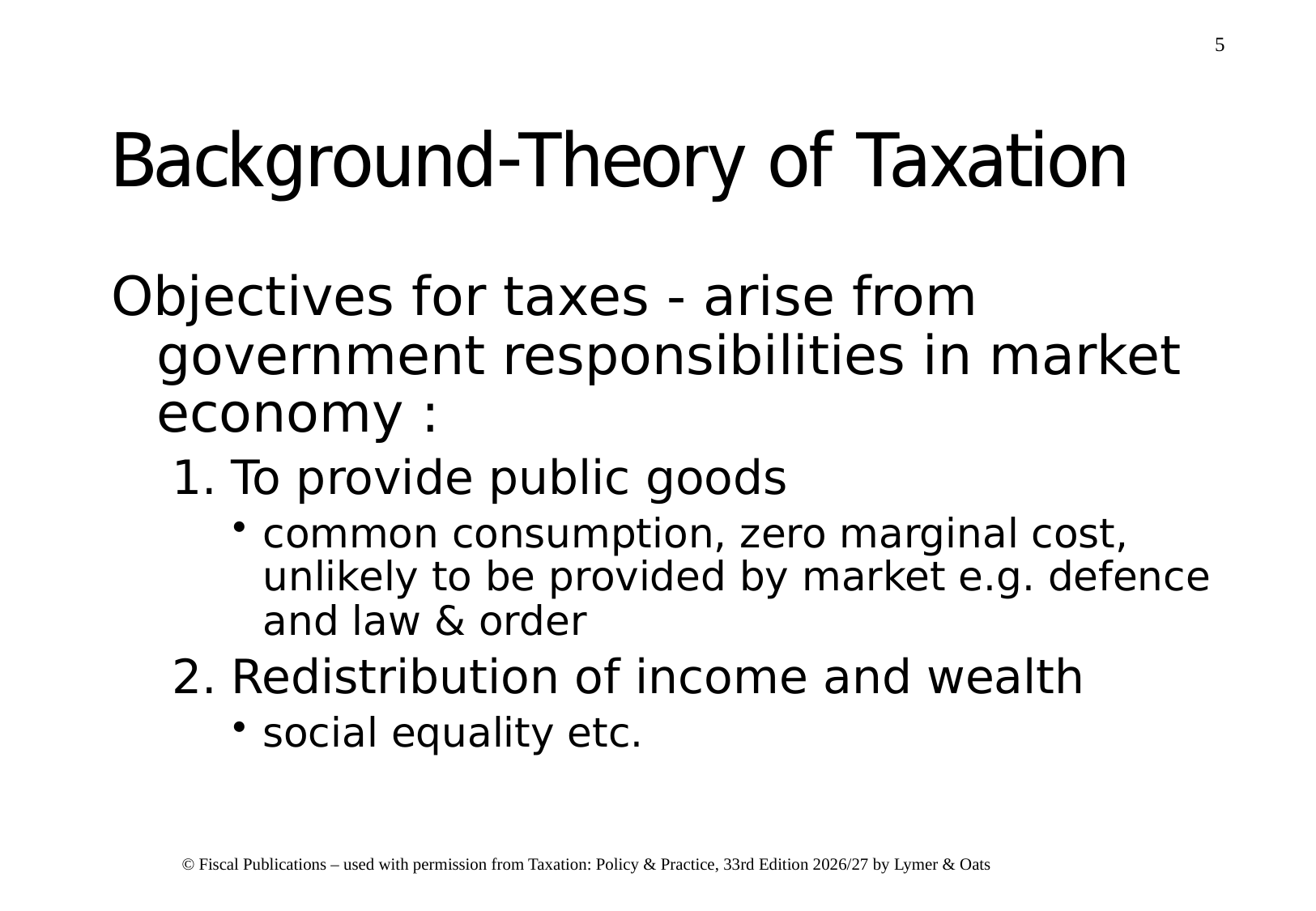

# Background-Theory of Taxation
Objectives for taxes - arise from government responsibilities in market economy :
1. To provide public goods
common consumption, zero marginal cost, unlikely to be provided by market e.g. defence and law & order
2. Redistribution of income and wealth
social equality etc.